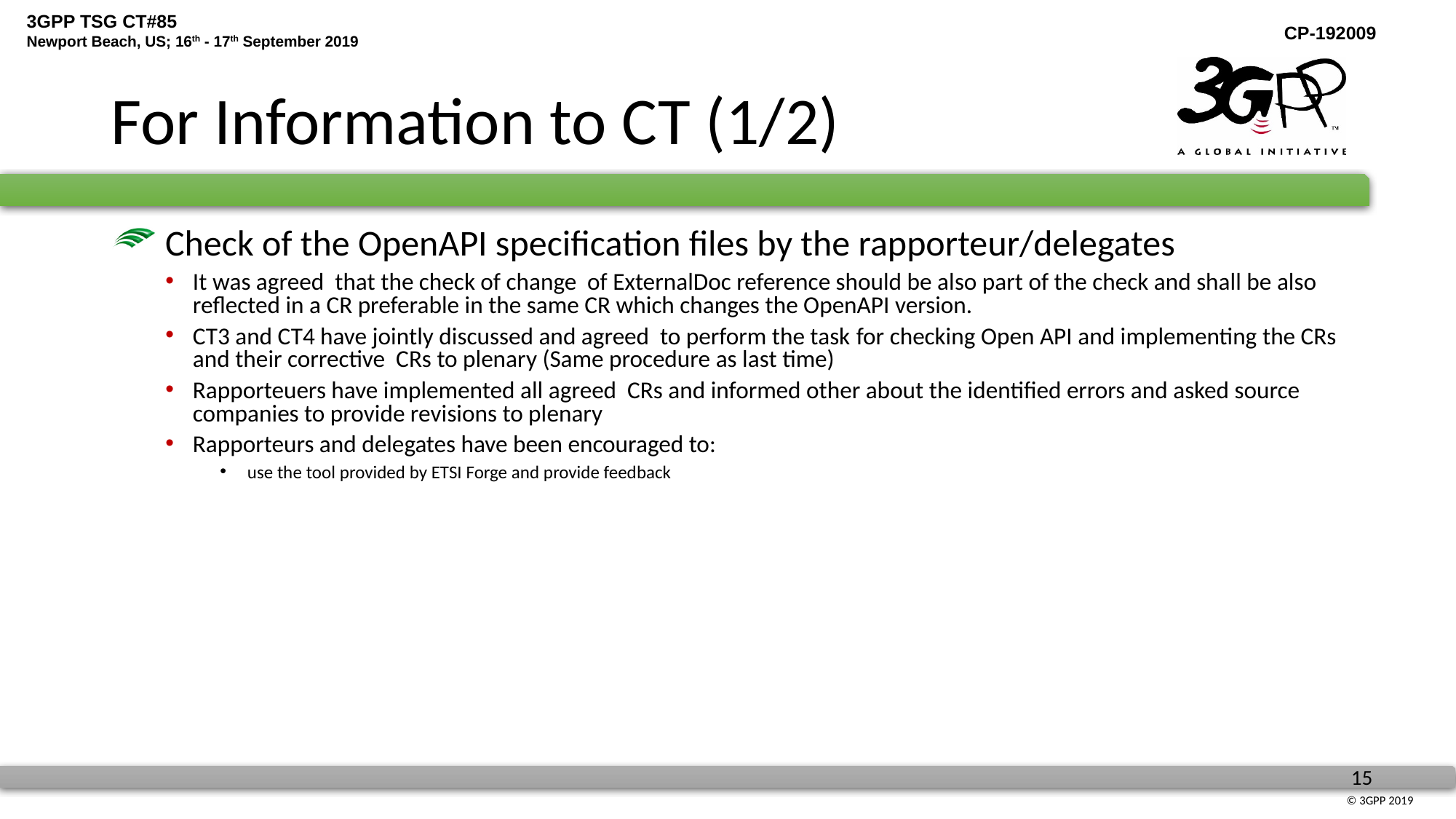

# For Information to CT (1/2)
 Check of the OpenAPI specification files by the rapporteur/delegates
It was agreed  that the check of change  of ExternalDoc reference should be also part of the check and shall be also reflected in a CR preferable in the same CR which changes the OpenAPI version.
CT3 and CT4 have jointly discussed and agreed  to perform the task for checking Open API and implementing the CRs and their corrective  CRs to plenary (Same procedure as last time)
Rapporteuers have implemented all agreed  CRs and informed other about the identified errors and asked source companies to provide revisions to plenary
Rapporteurs and delegates have been encouraged to:
use the tool provided by ETSI Forge and provide feedback